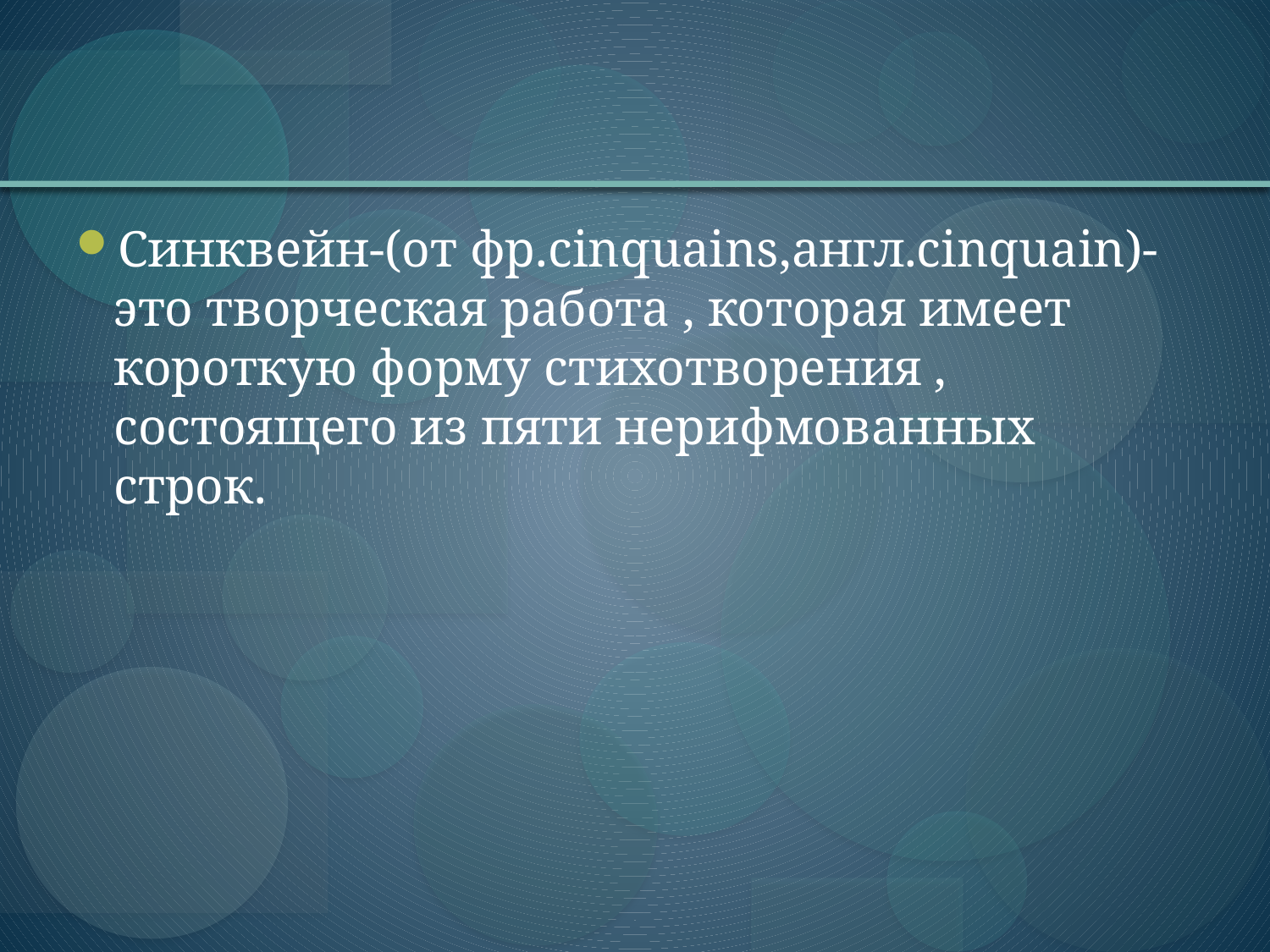

Синквейн-(от фр.cinquains,англ.cinquain)-это творческая работа , которая имеет короткую форму стихотворения , состоящего из пяти нерифмованных строк.